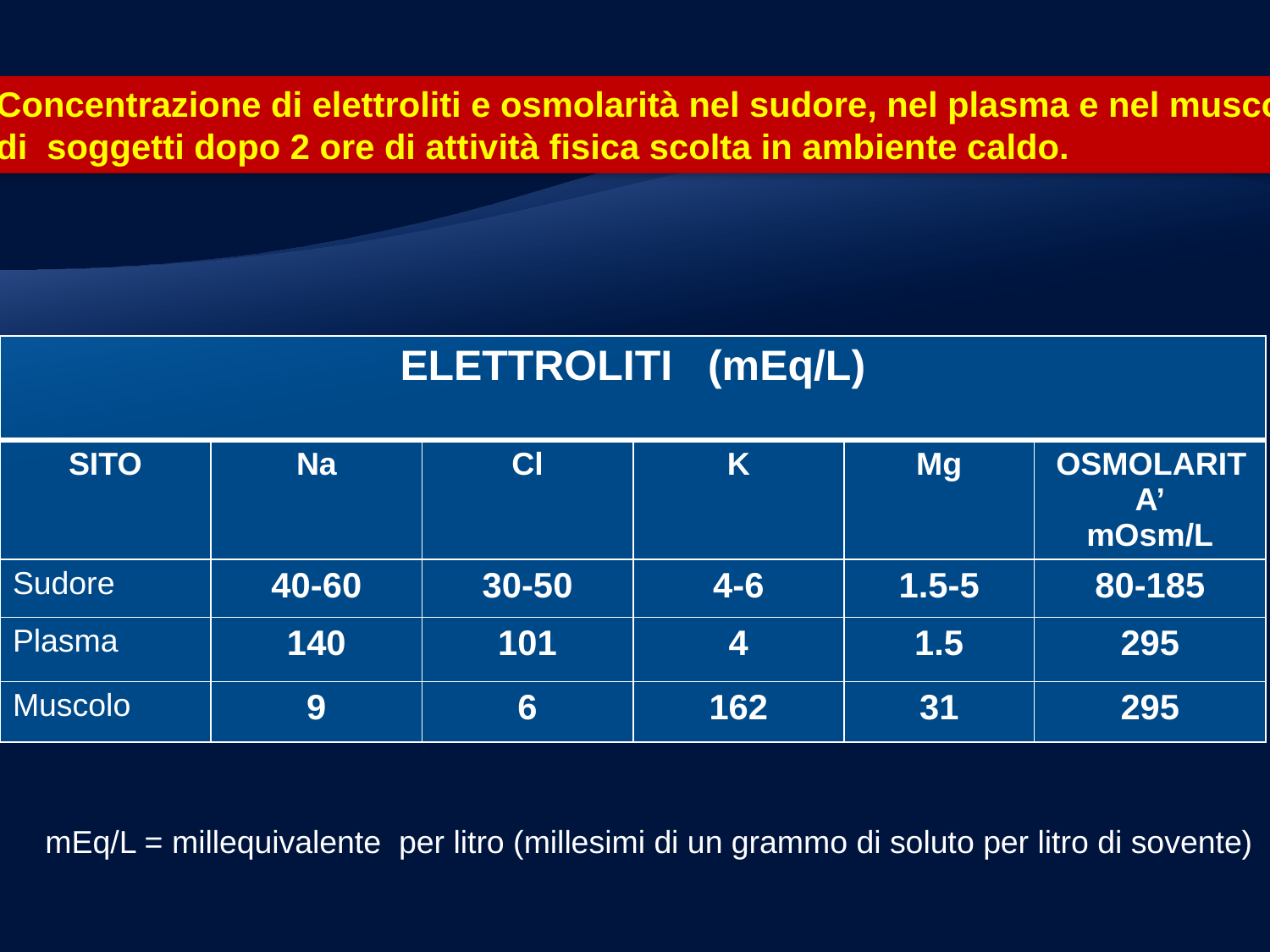

Concentrazione di elettroliti e osmolarità nel sudore, nel plasma e nel muscolo
di  soggetti dopo 2 ore di attività fisica scolta in ambiente caldo.
| ELETTROLITI (mEq/L) |  |  |  |  |  |
| --- | --- | --- | --- | --- | --- |
| SITO | Na | Cl | K | Mg | OSMOLARITA’ mOsm/L |
| Sudore | 40-60 | 30-50 | 4-6 | 1.5-5 | 80-185 |
| Plasma | 140 | 101 | 4 | 1.5 | 295 |
| Muscolo | 9 | 6 | 162 | 31 | 295 |
mEq/L = millequivalente  per litro (millesimi di un grammo di soluto per litro di sovente)